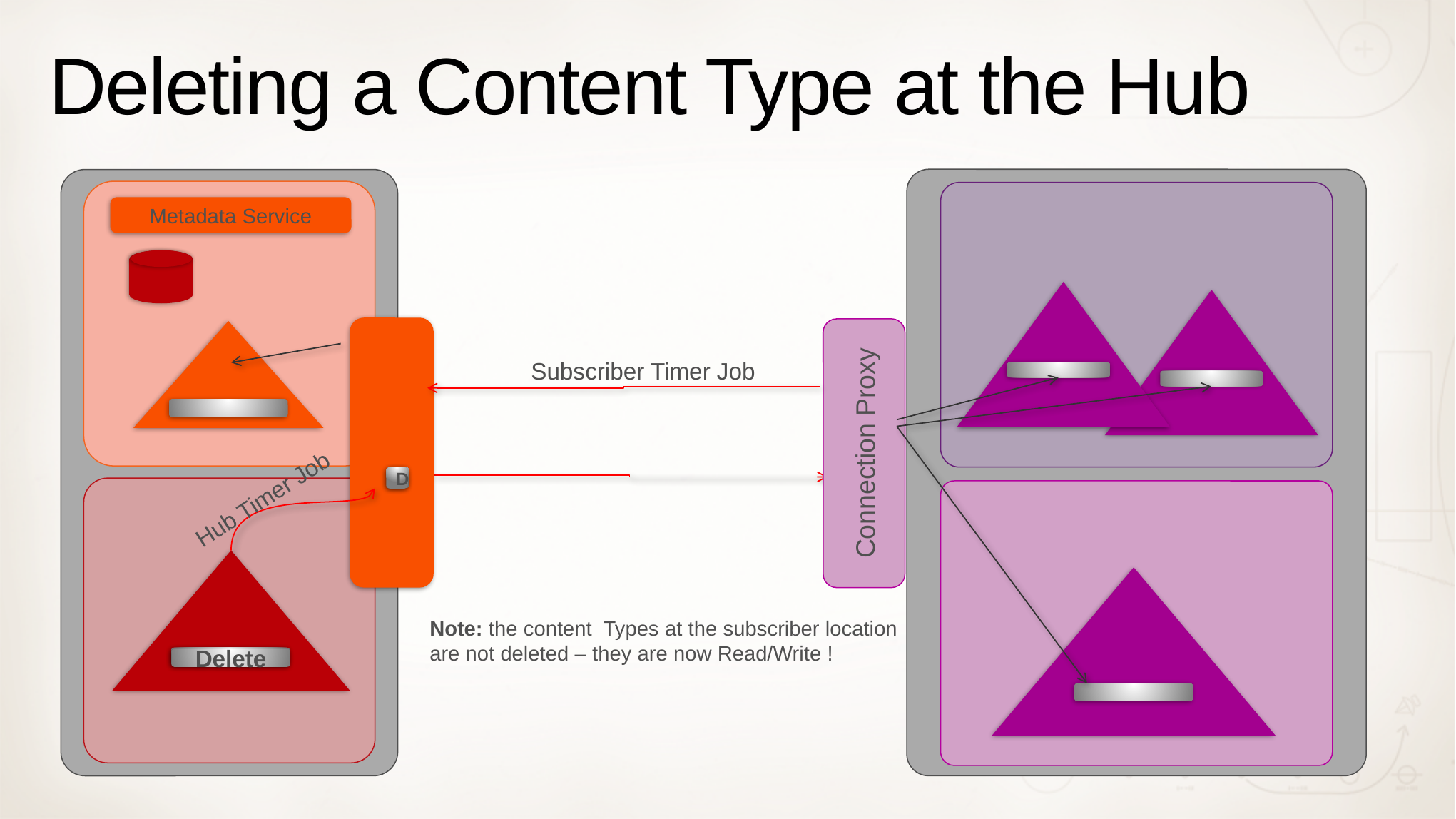

# Deleting a Content Type at the Hub

Metadata Service

Connection Proxy

Subscriber Timer Job

D
Hub Timer Job

Note: the content  Types at the subscriber location are not deleted – they are now Read/Write !

Delete